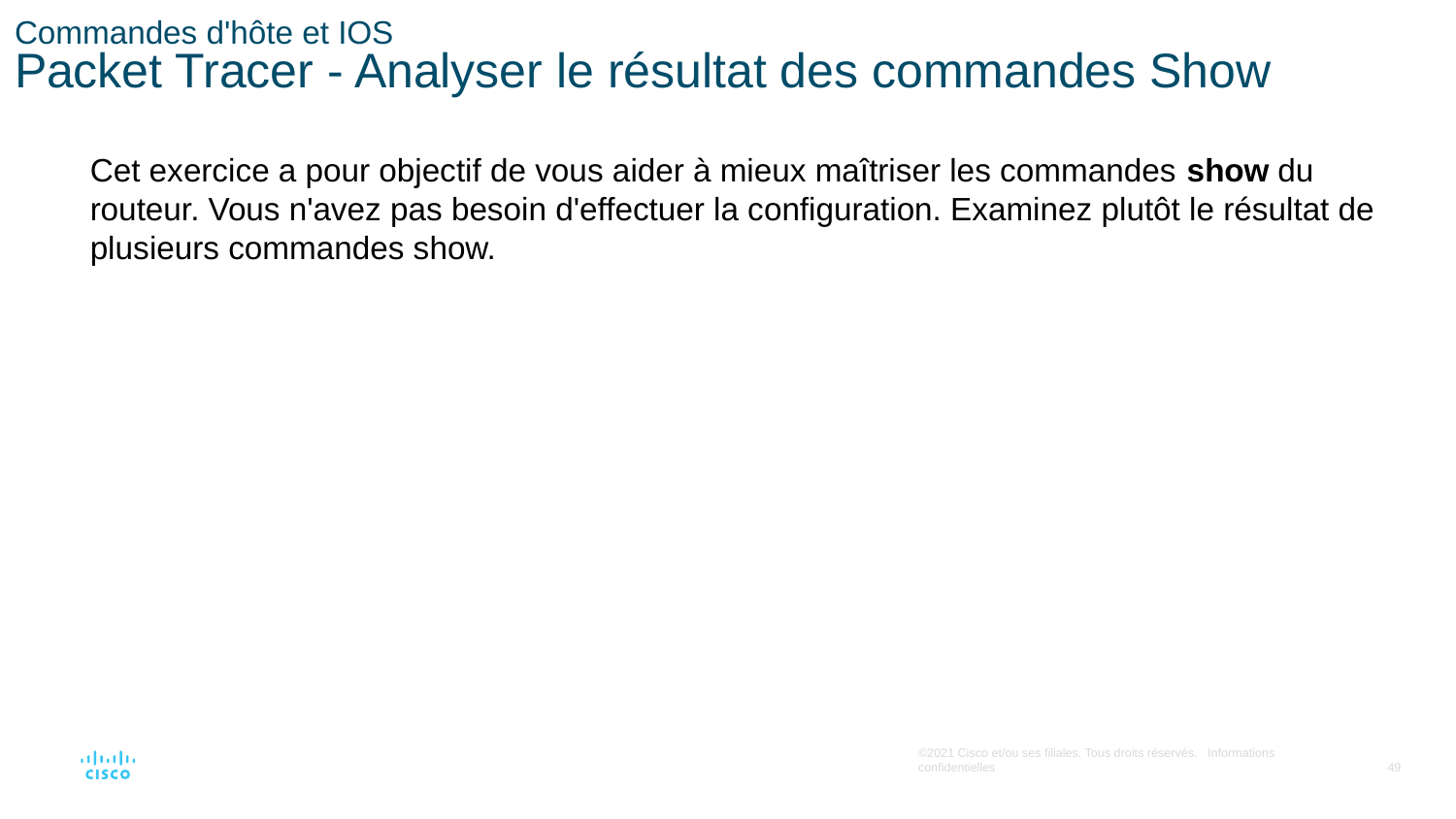

# Commandes d'hôte et IOS Packet Tracer - Analyser le résultat des commandes Show
Cet exercice a pour objectif de vous aider à mieux maîtriser les commandes show du routeur. Vous n'avez pas besoin d'effectuer la configuration. Examinez plutôt le résultat de plusieurs commandes show.